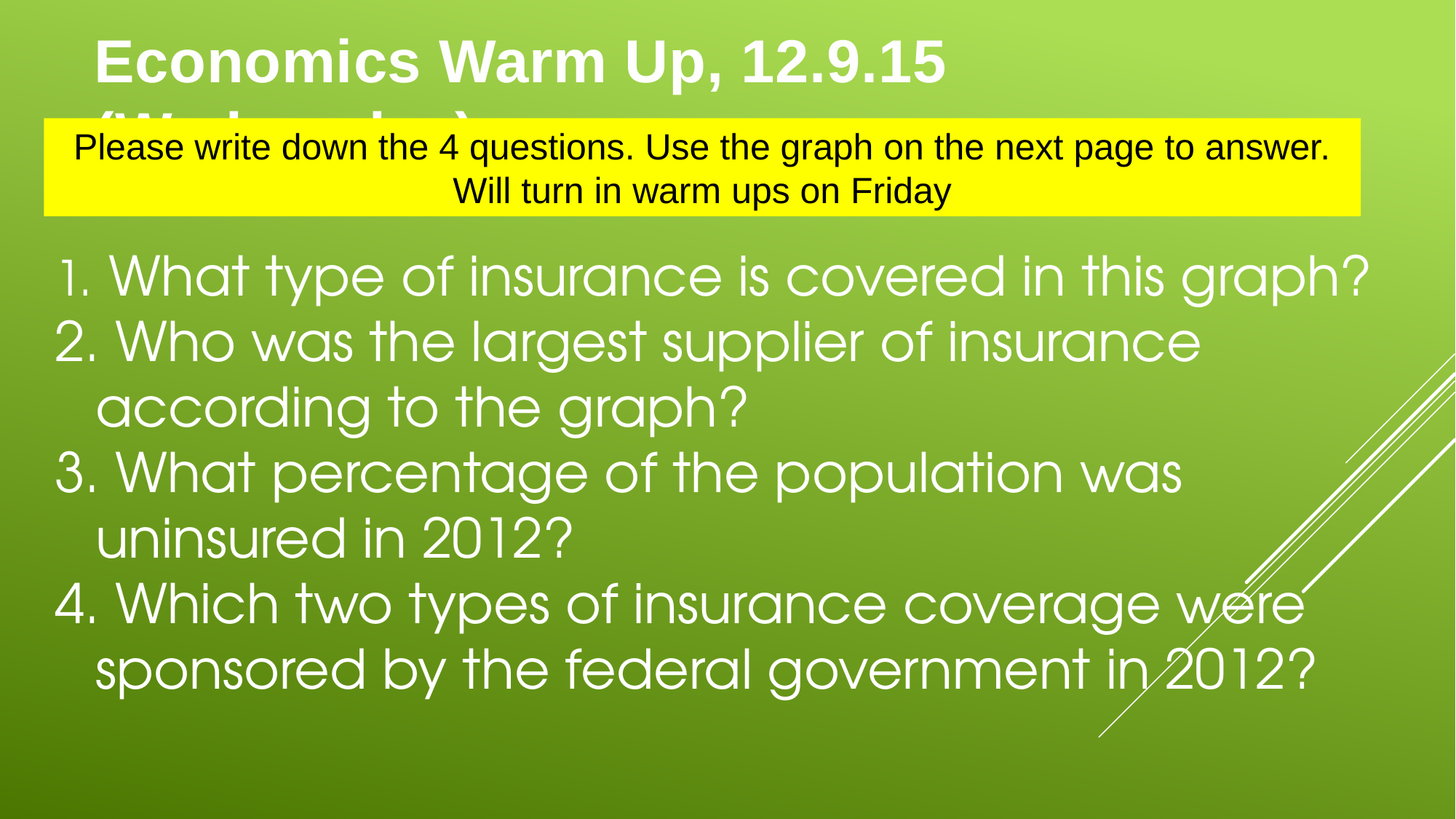

Economics Warm Up, 12.9.15 (Wednesday)
Please write down the 4 questions. Use the graph on the next page to answer. Will turn in warm ups on Friday
 What type of insurance is covered in this graph?
 Who was the largest supplier of insurance according to the graph?
 What percentage of the population was uninsured in 2012?
 Which two types of insurance coverage were sponsored by the federal government in 2012?